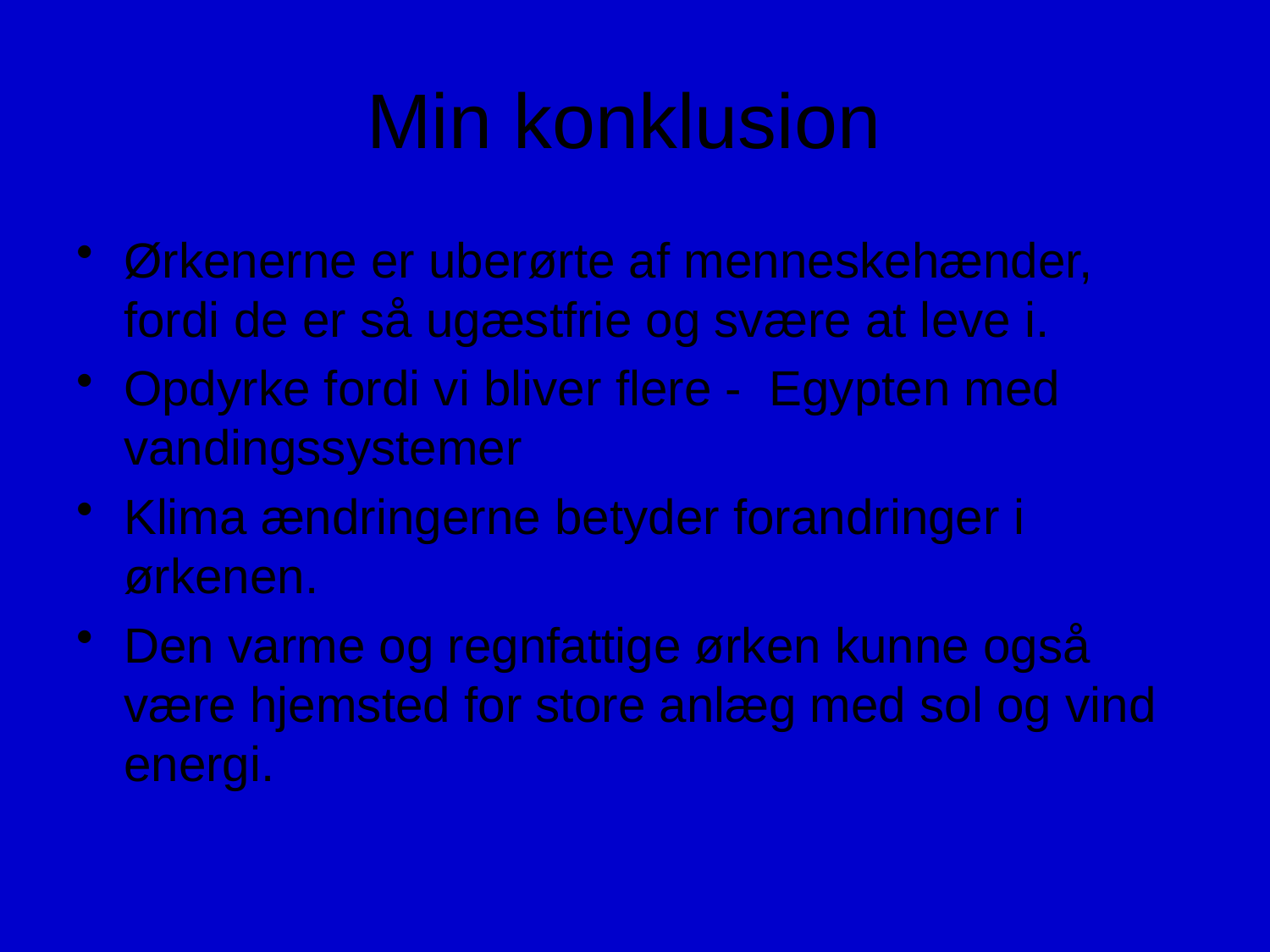

# Min konklusion
Ørkenerne er uberørte af menneskehænder, fordi de er så ugæstfrie og svære at leve i.
Opdyrke fordi vi bliver flere -  Egypten med vandingssystemer
Klima ændringerne betyder forandringer i ørkenen.
Den varme og regnfattige ørken kunne også være hjemsted for store anlæg med sol og vind energi.